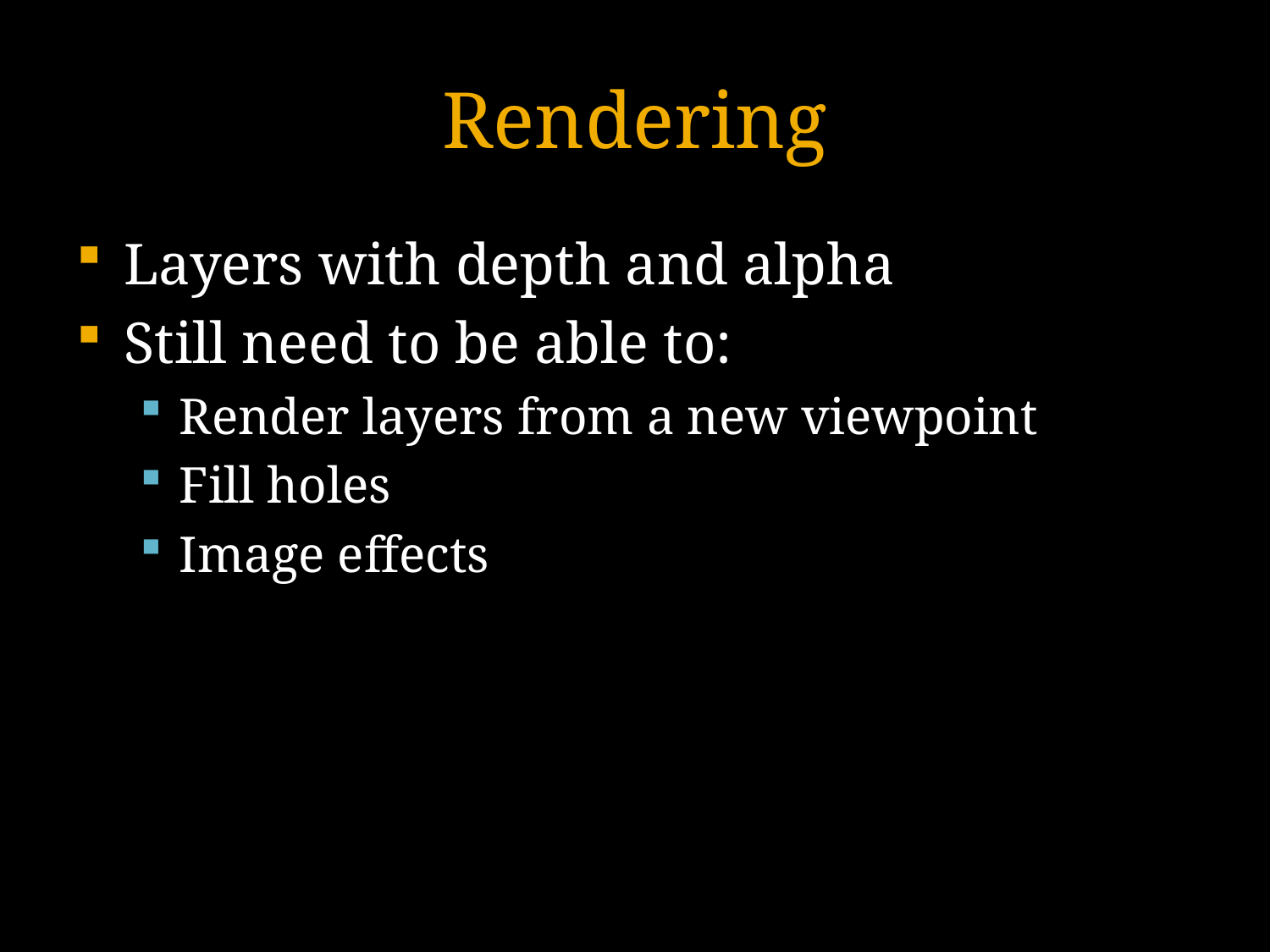

# Rendering
Layers with depth and alpha
Still need to be able to:
Render layers from a new viewpoint
Fill holes
Image effects